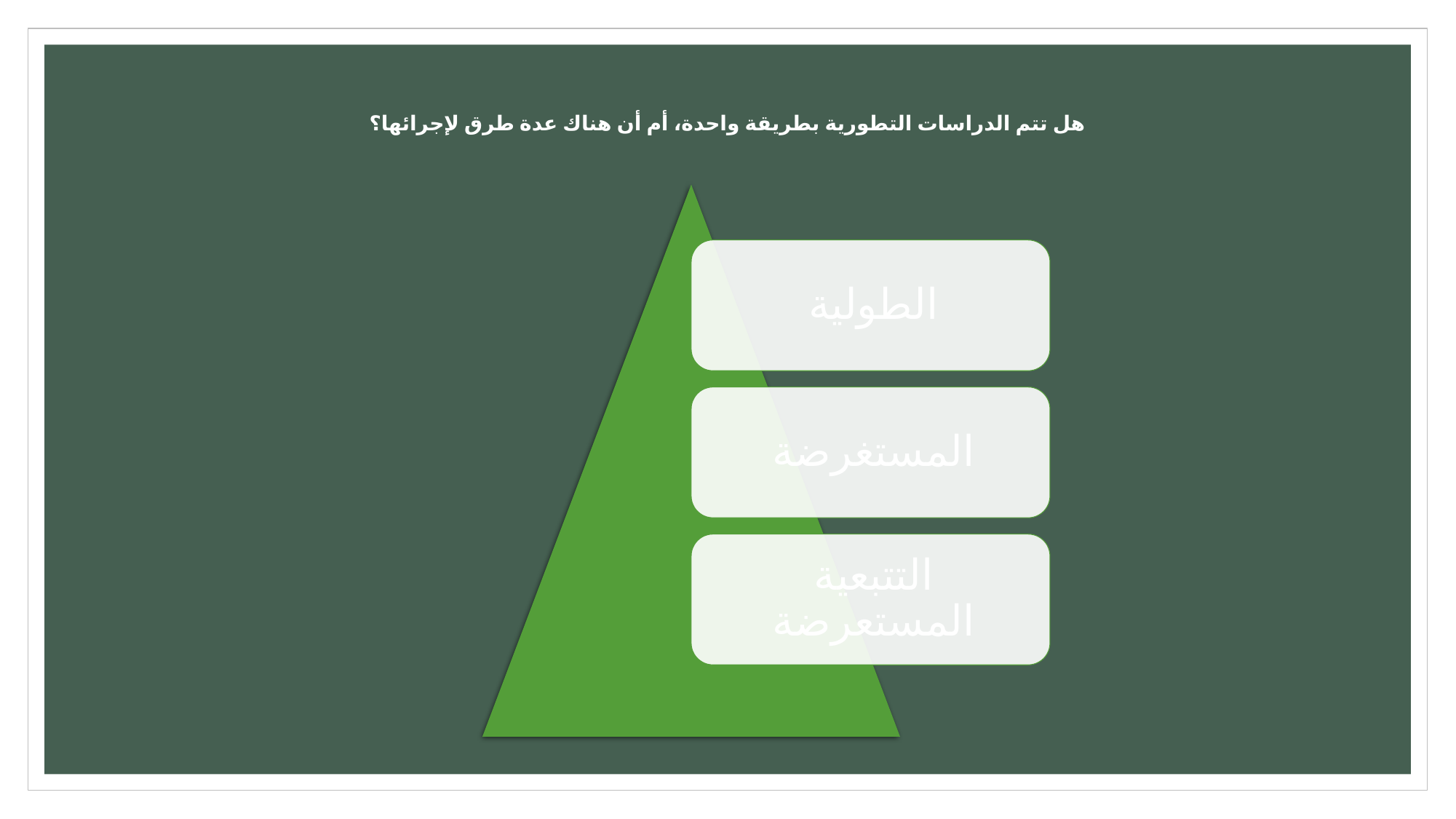

# هل تتم الدراسات التطورية بطريقة واحدة، أم أن هناك عدة طرق لإجرائها؟
الطولية
المستغرضة
التتبعية المستعرضة